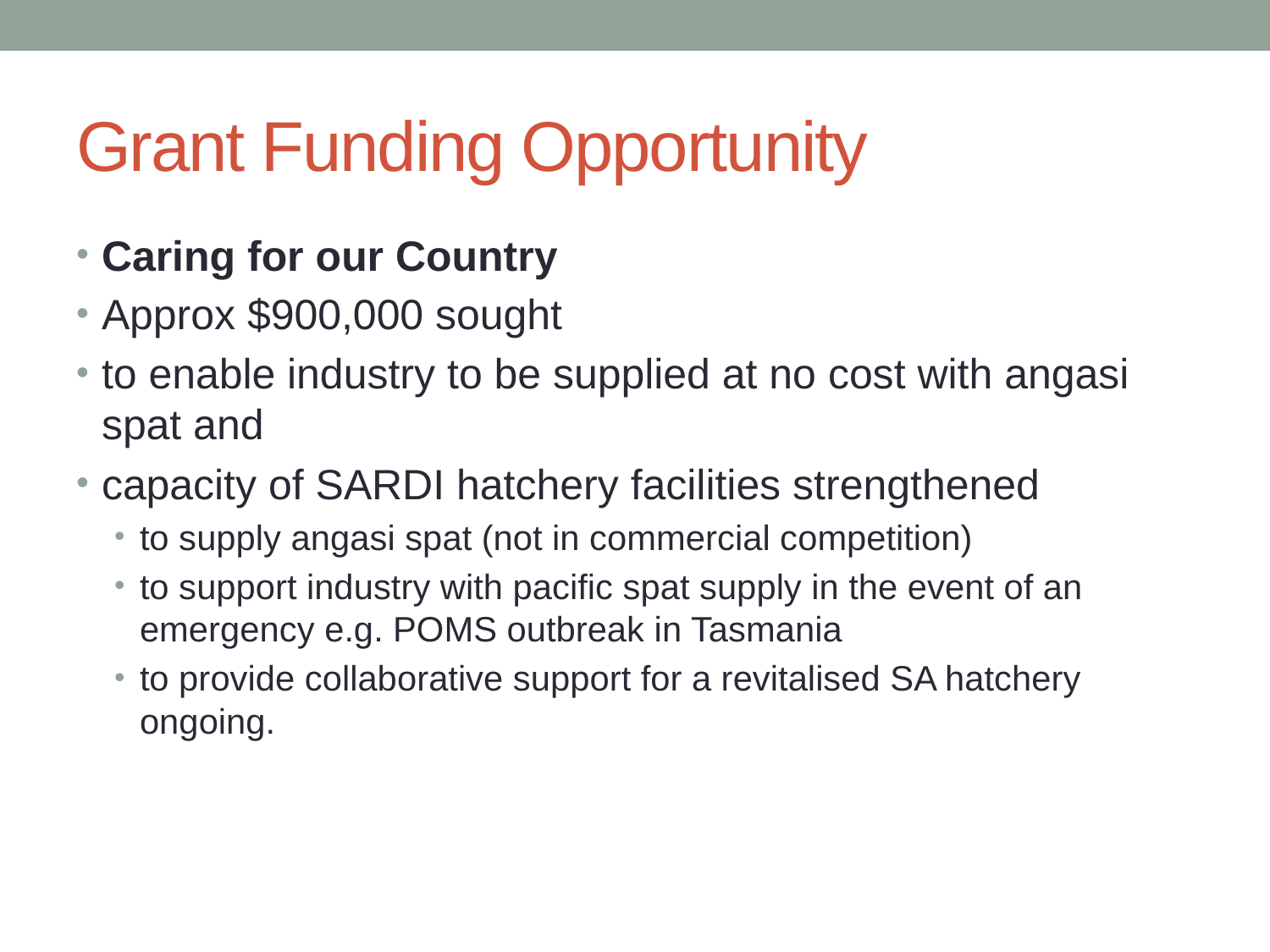

# Grant Funding Opportunity
Caring for our Country
Approx $900,000 sought
to enable industry to be supplied at no cost with angasi spat and
capacity of SARDI hatchery facilities strengthened
to supply angasi spat (not in commercial competition)
to support industry with pacific spat supply in the event of an emergency e.g. POMS outbreak in Tasmania
to provide collaborative support for a revitalised SA hatchery ongoing.